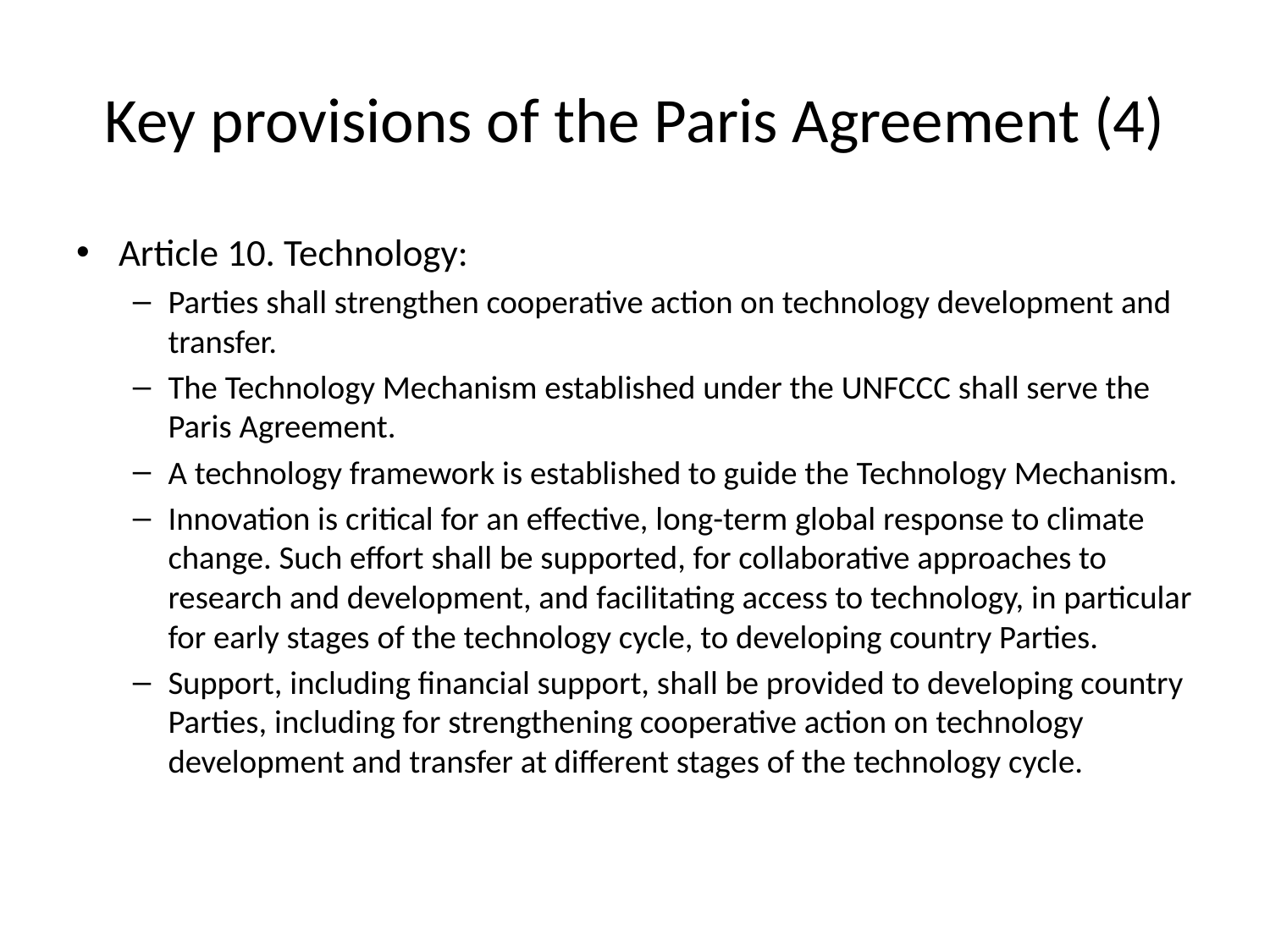

# Key provisions of the Paris Agreement (4)
Article 10. Technology:
Parties shall strengthen cooperative action on technology development and transfer.
The Technology Mechanism established under the UNFCCC shall serve the Paris Agreement.
A technology framework is established to guide the Technology Mechanism.
Innovation is critical for an effective, long-term global response to climate change. Such effort shall be supported, for collaborative approaches to research and development, and facilitating access to technology, in particular for early stages of the technology cycle, to developing country Parties.
Support, including financial support, shall be provided to developing country Parties, including for strengthening cooperative action on technology development and transfer at different stages of the technology cycle.